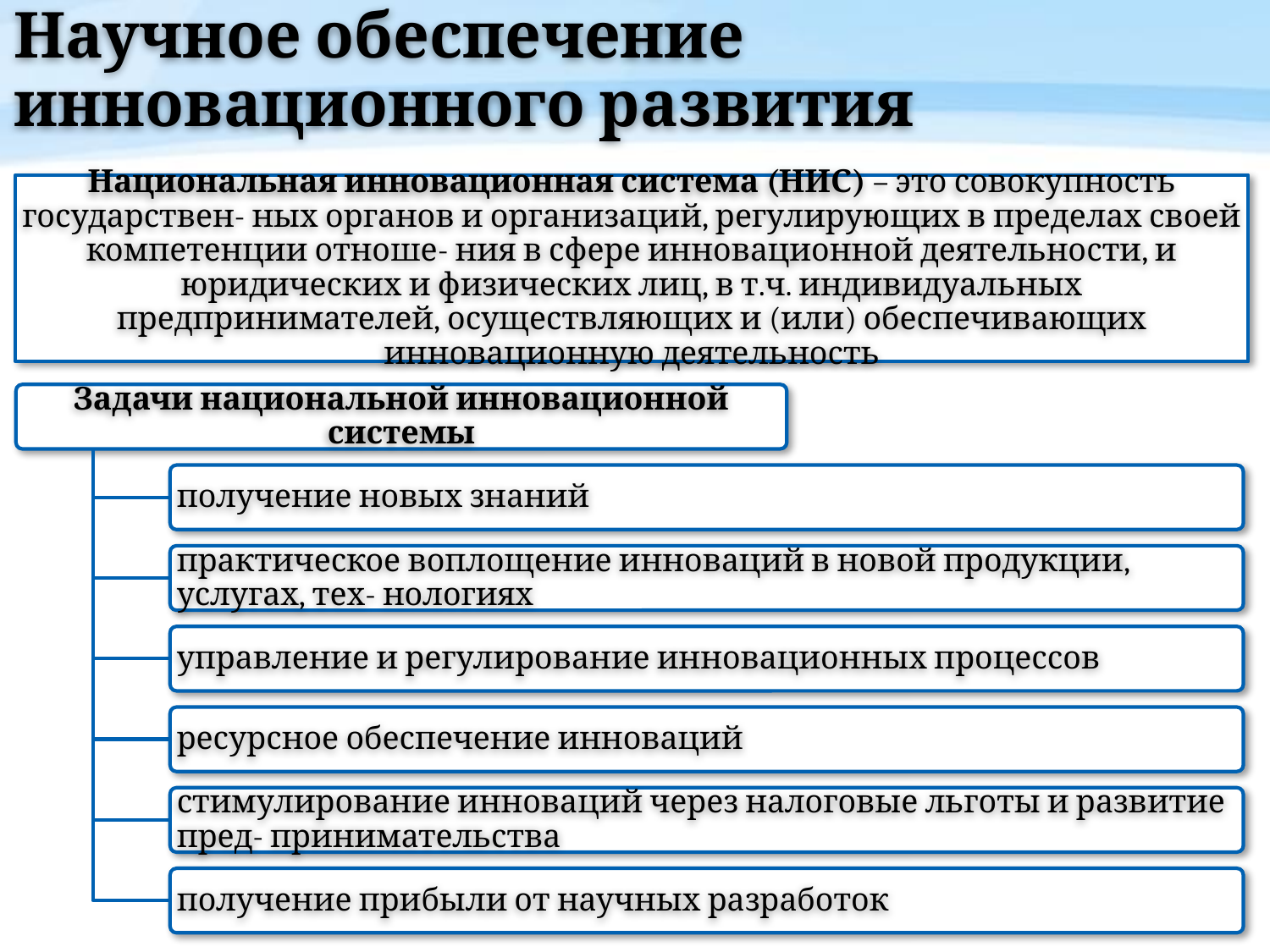

# Научное обеспечение инновационного развития

Национальная инновационная система (НИС) – это совокупность государствен- ных органов и организаций, регулирующих в пределах своей компетенции отноше- ния в сфере инновационной деятельности, и юридических и физических лиц, в т.ч. индивидуальных предпринимателей, осуществляющих и (или) обеспечивающих инновационную деятельность

Задачи национальной инновационной системы

получение новых знаний

практическое воплощение инноваций в новой продукции, услугах, тех- нологиях

управление и регулирование инновационных процессов

ресурсное обеспечение инноваций

стимулирование инноваций через налоговые льготы и развитие пред- принимательства

получение прибыли от научных разработок